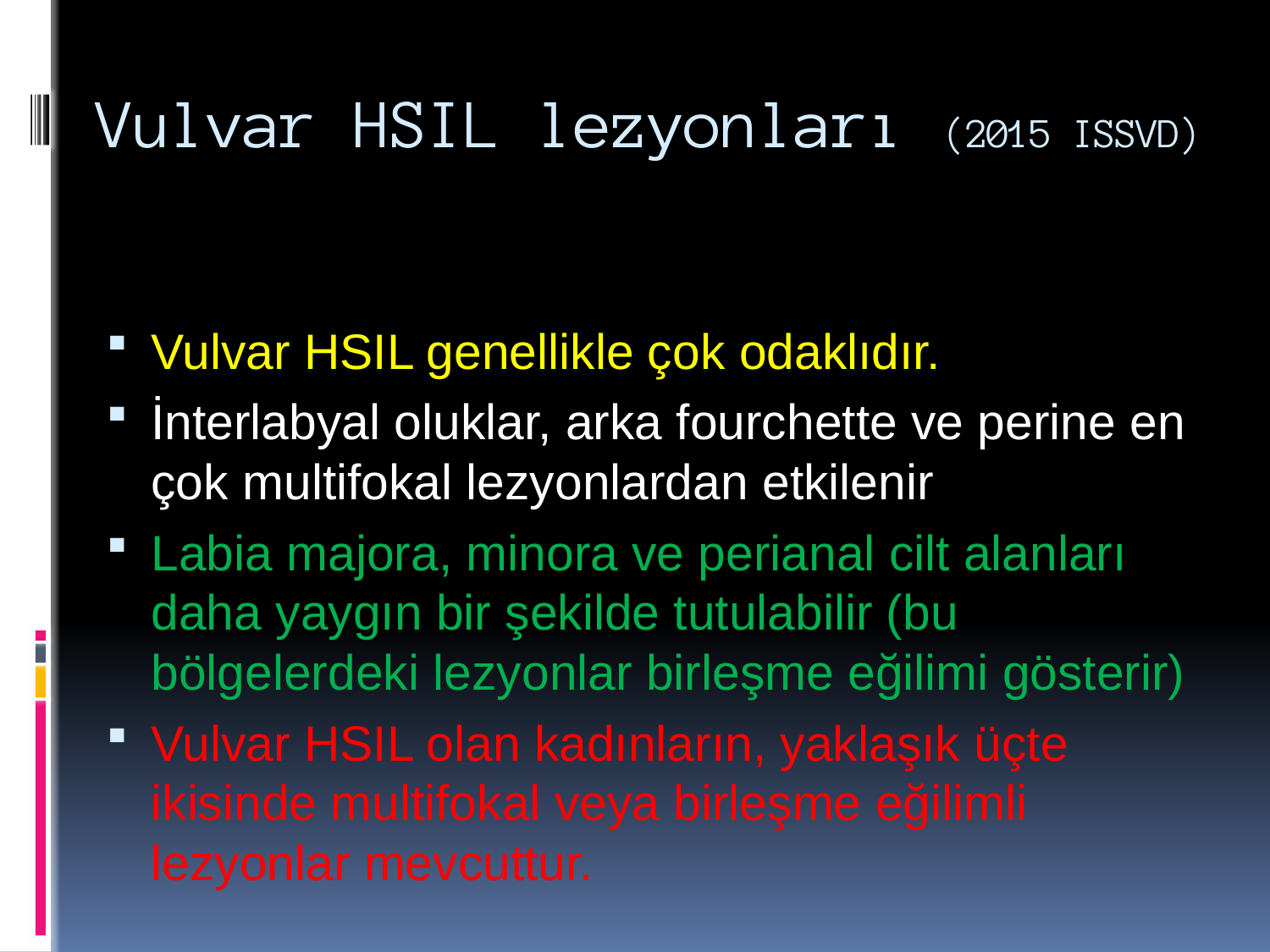

# Vulvar HSIL lezyonları (2015 ISSVD)
Vulvar HSIL genellikle çok odaklıdır.
İnterlabyal oluklar, arka fourchette ve perine en çok multifokal lezyonlardan etkilenir
Labia majora, minora ve perianal cilt alanları daha yaygın bir şekilde tutulabilir (bu bölgelerdeki lezyonlar birleşme eğilimi gösterir)
Vulvar HSIL olan kadınların, yaklaşık üçte ikisinde multifokal veya birleşme eğilimli lezyonlar mevcuttur.